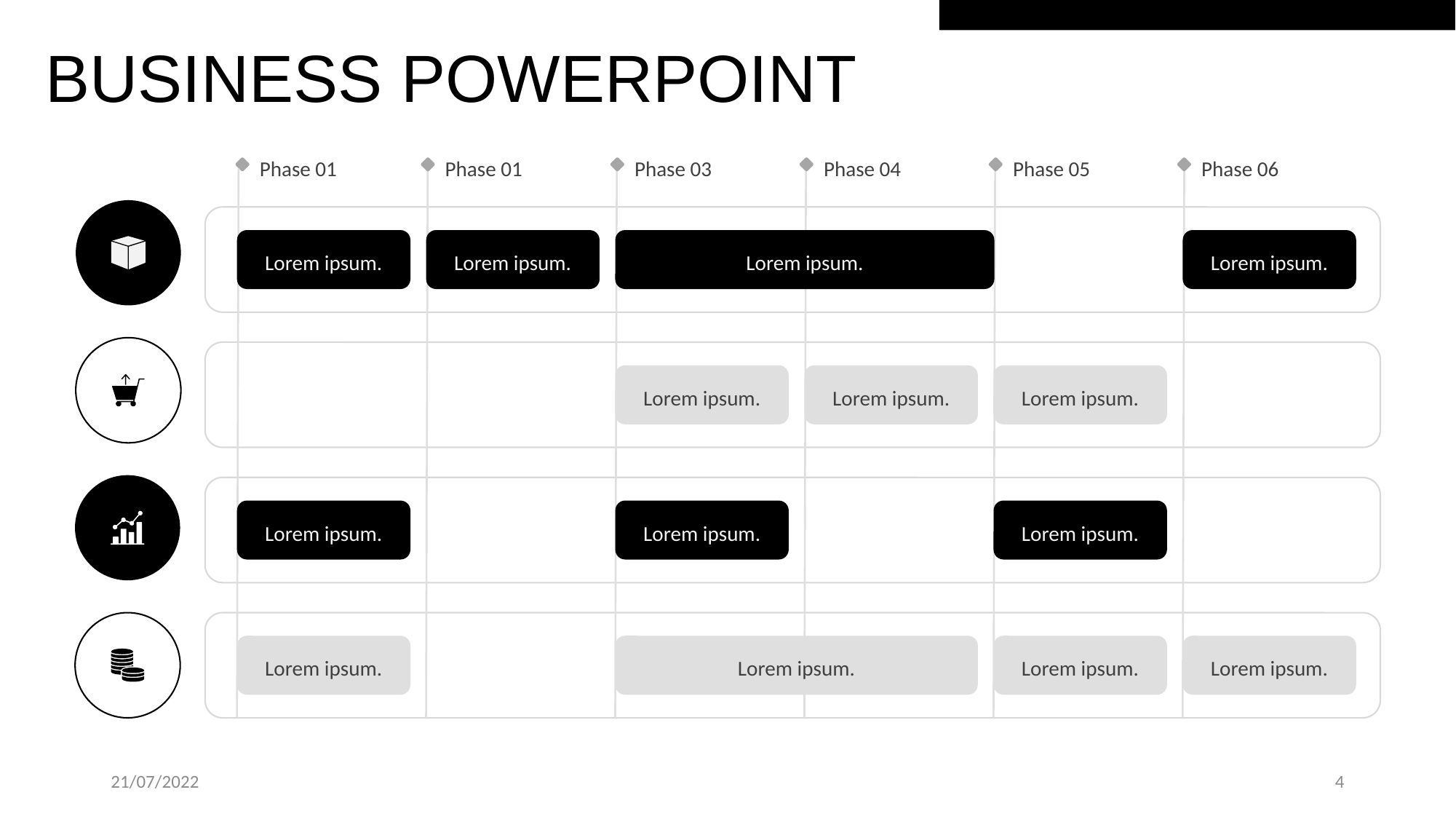

BUSINESS POWERPOINT
Phase 01

Phase 01

Phase 03

Phase 04

Phase 05

Phase 06

Lorem ipsum.
Lorem ipsum.
Lorem ipsum.
Lorem ipsum.

Lorem ipsum.
Lorem ipsum.
Lorem ipsum.

Lorem ipsum.
Lorem ipsum.
Lorem ipsum.

Lorem ipsum.
Lorem ipsum.
Lorem ipsum.
Lorem ipsum.

21/07/2022
4